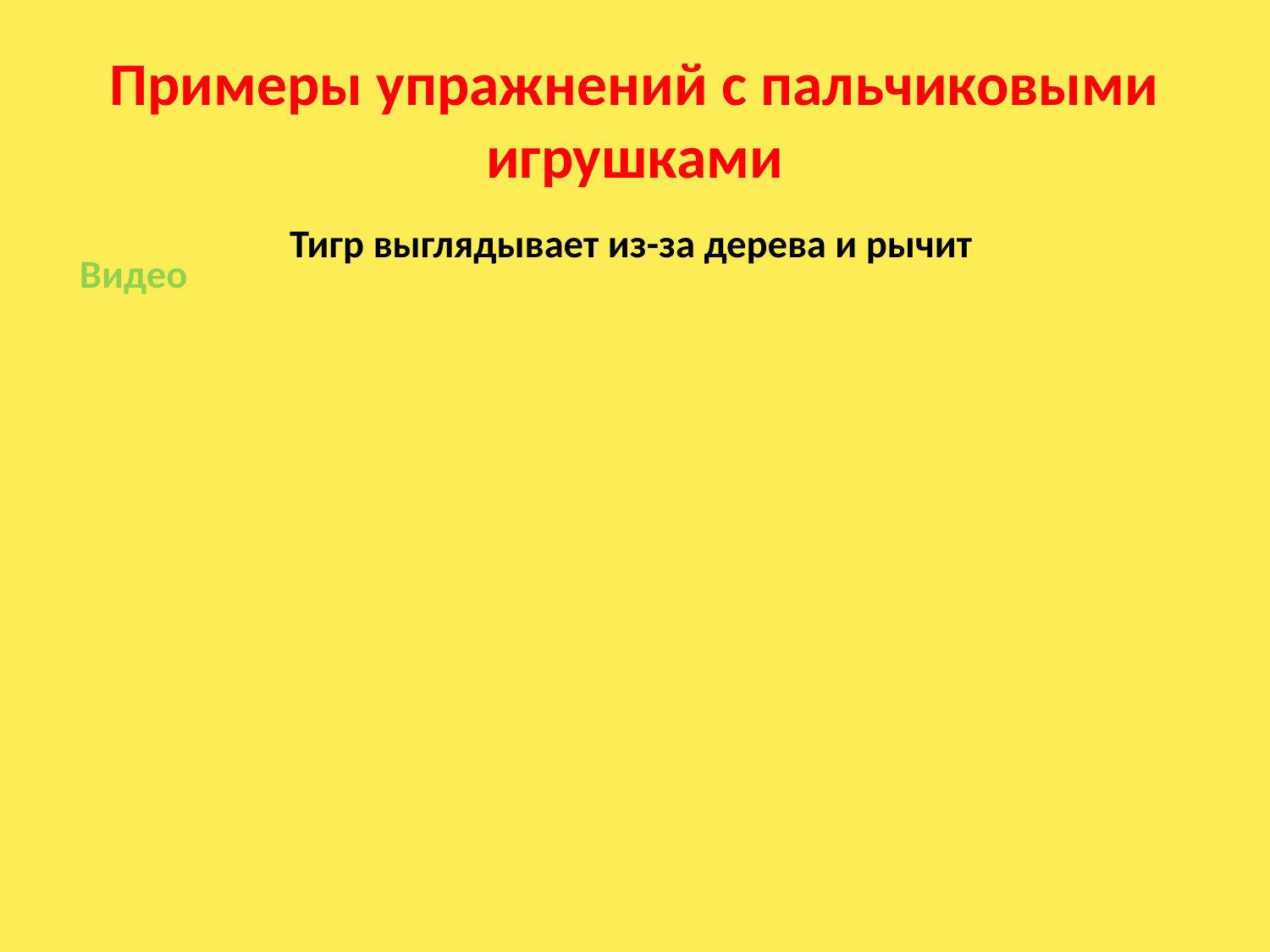

# Примеры упражнений с пальчиковыми игрушками
Тигр выглядывает из-за дерева и рычит

Видео